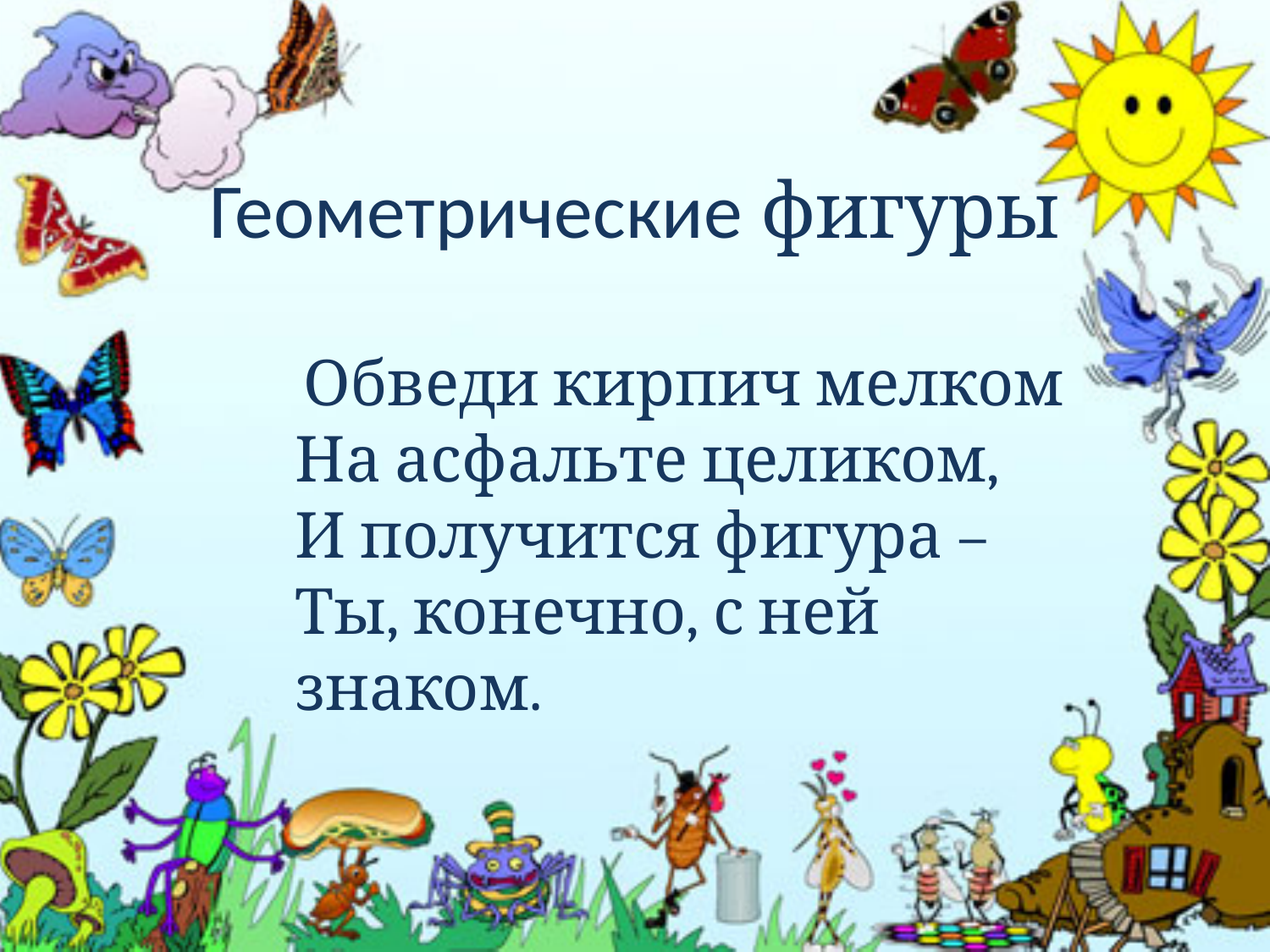

# Геометрические фигуры
    Обведи кирпич мелком
На асфальте целиком,
И получится фигура –
Ты, конечно, с ней знаком.